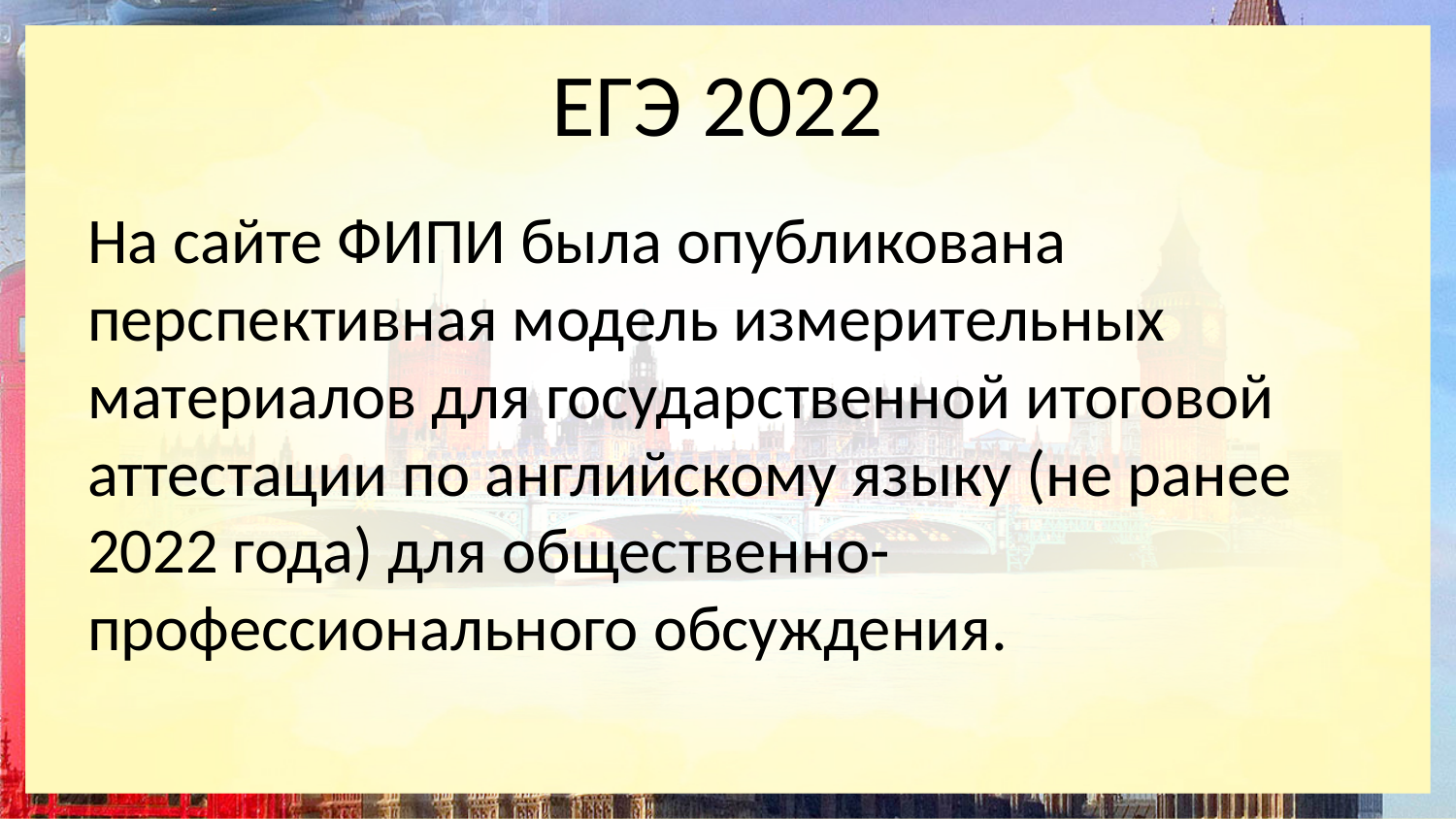

# ЕГЭ 2022
На сайте ФИПИ была опубликована  перспективная модель измерительных материалов для государственной итоговой аттестации по английскому языку (не ранее 2022 года) для общественно-профессионального обсуждения.